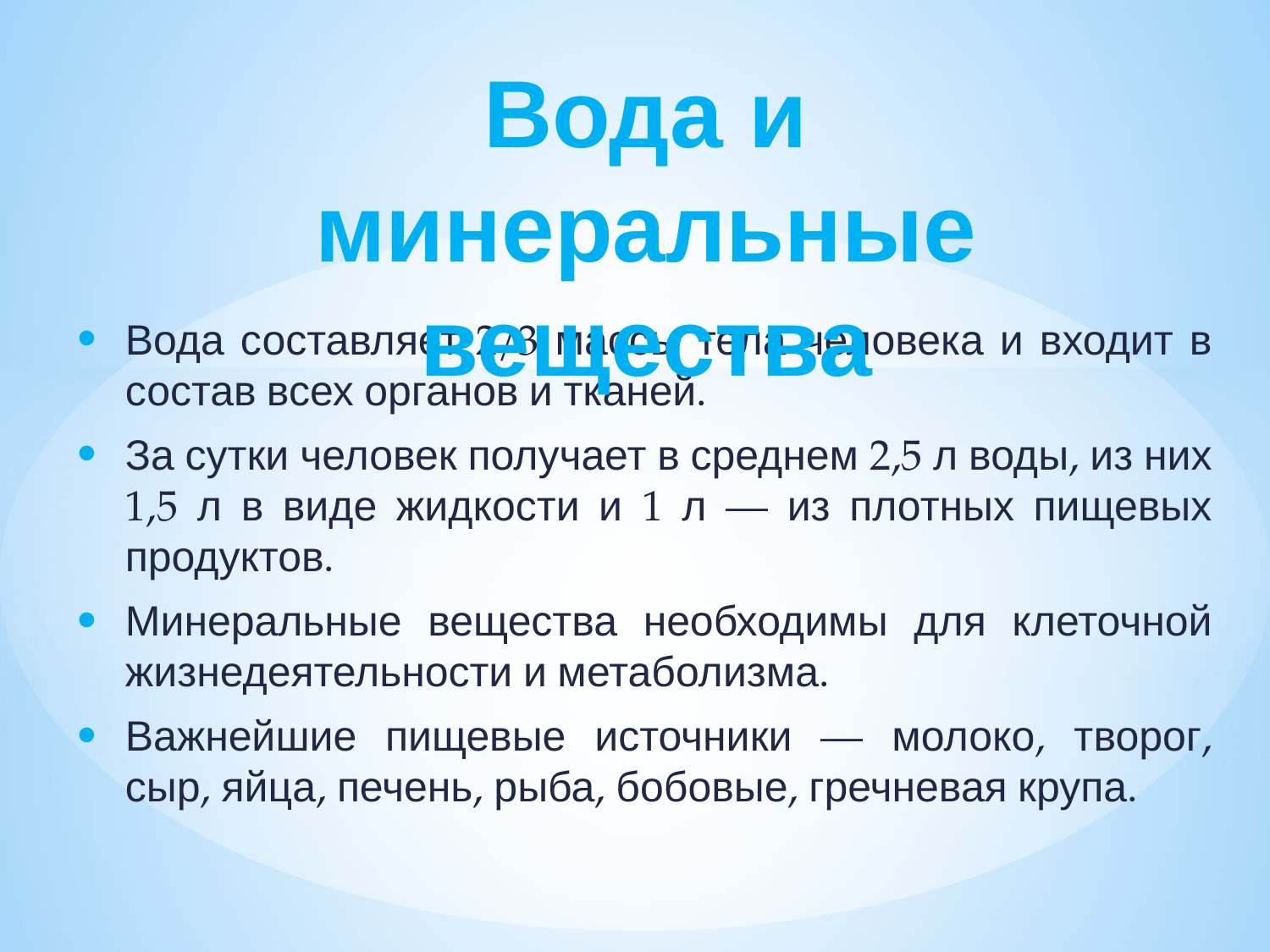

# Вода и минеральные вещества
Вода составляет 2/3 массы тела человека и входит в состав всех органов и тканей.
За сутки человек получает в среднем 2,5 л воды, из них 1,5 л в виде жидкости и 1 л — из плотных пищевых продуктов.
Минеральные вещества необходимы для клеточной жизнедеятельности и метаболизма.
Важнейшие пищевые источники — молоко, творог, сыр, яйца, печень, рыба, бобовые, гречневая крупа.